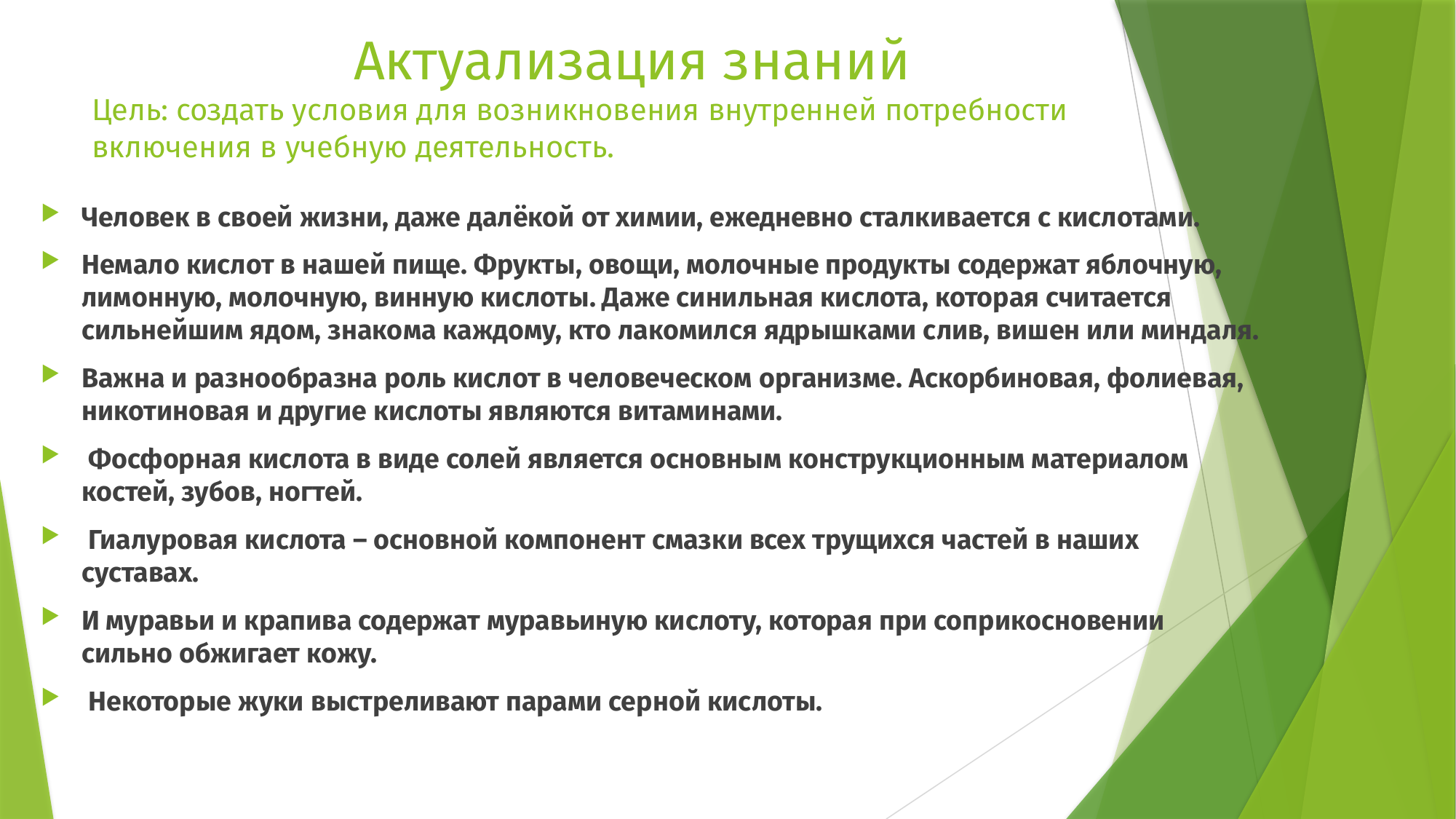

# Актуализация знаний Цель: создать условия для возникновения внутренней потребности включения в учебную деятельность.
Человек в своей жизни, даже далёкой от химии, ежедневно сталкивается с кислотами.
Немало кислот в нашей пище. Фрукты, овощи, молочные продукты содержат яблочную, лимонную, молочную, винную кислоты. Даже синильная кислота, которая считается сильнейшим ядом, знакома каждому, кто лакомился ядрышками слив, вишен или миндаля.
Важна и разнообразна роль кислот в человеческом организме. Аскорбиновая, фолиевая, никотиновая и другие кислоты являются витаминами.
 Фосфорная кислота в виде солей является основным конструкционным материалом костей, зубов, ногтей.
 Гиалуровая кислота – основной компонент смазки всех трущихся частей в наших суставах.
И муравьи и крапива содержат муравьиную кислоту, которая при соприкосновении сильно обжигает кожу.
 Некоторые жуки выстреливают парами серной кислоты.